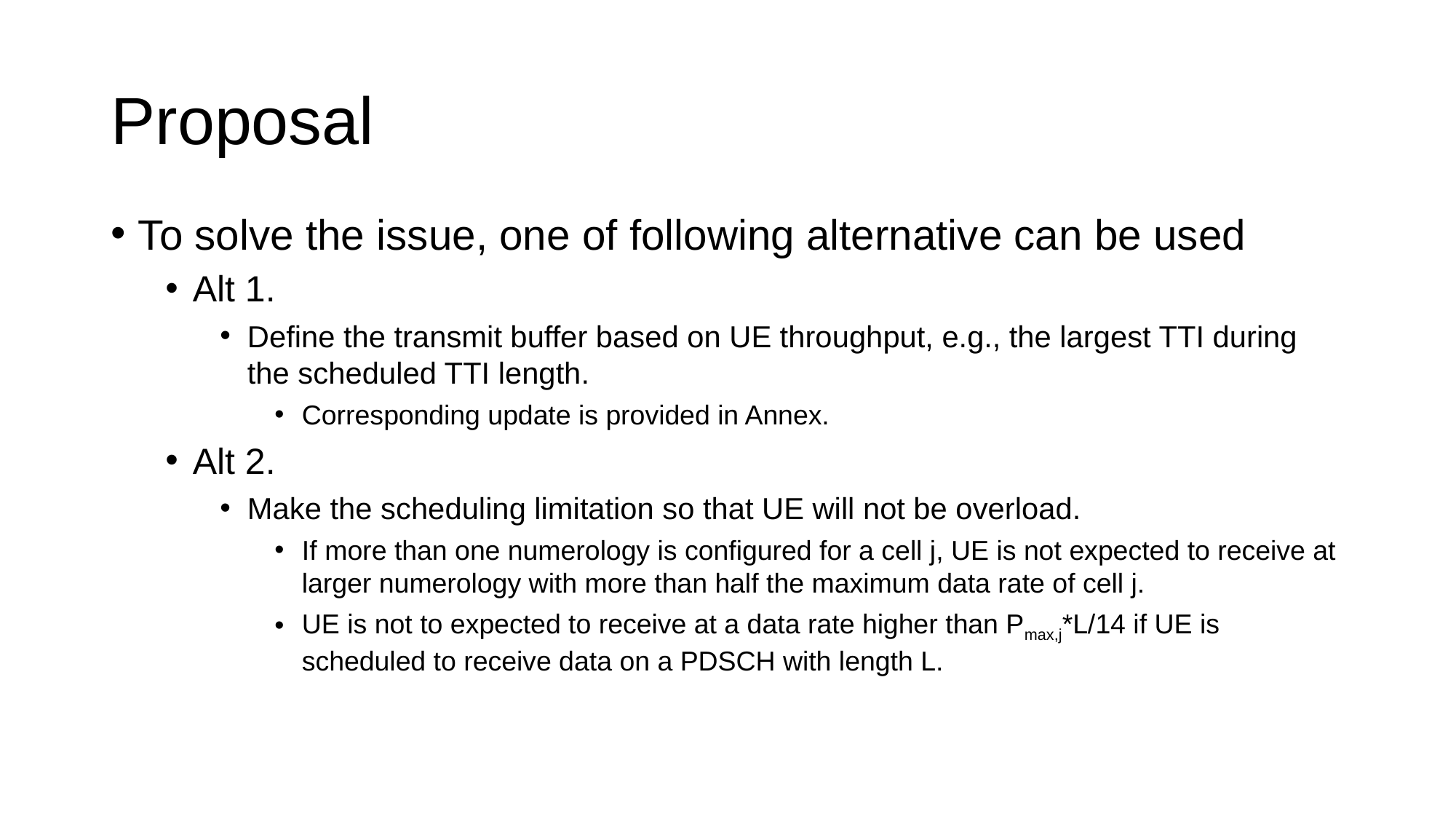

# Proposal
To solve the issue, one of following alternative can be used
Alt 1.
Define the transmit buffer based on UE throughput, e.g., the largest TTI during the scheduled TTI length.
Corresponding update is provided in Annex.
Alt 2.
Make the scheduling limitation so that UE will not be overload.
If more than one numerology is configured for a cell j, UE is not expected to receive at larger numerology with more than half the maximum data rate of cell j.
UE is not to expected to receive at a data rate higher than Pmax,j*L/14 if UE is scheduled to receive data on a PDSCH with length L.